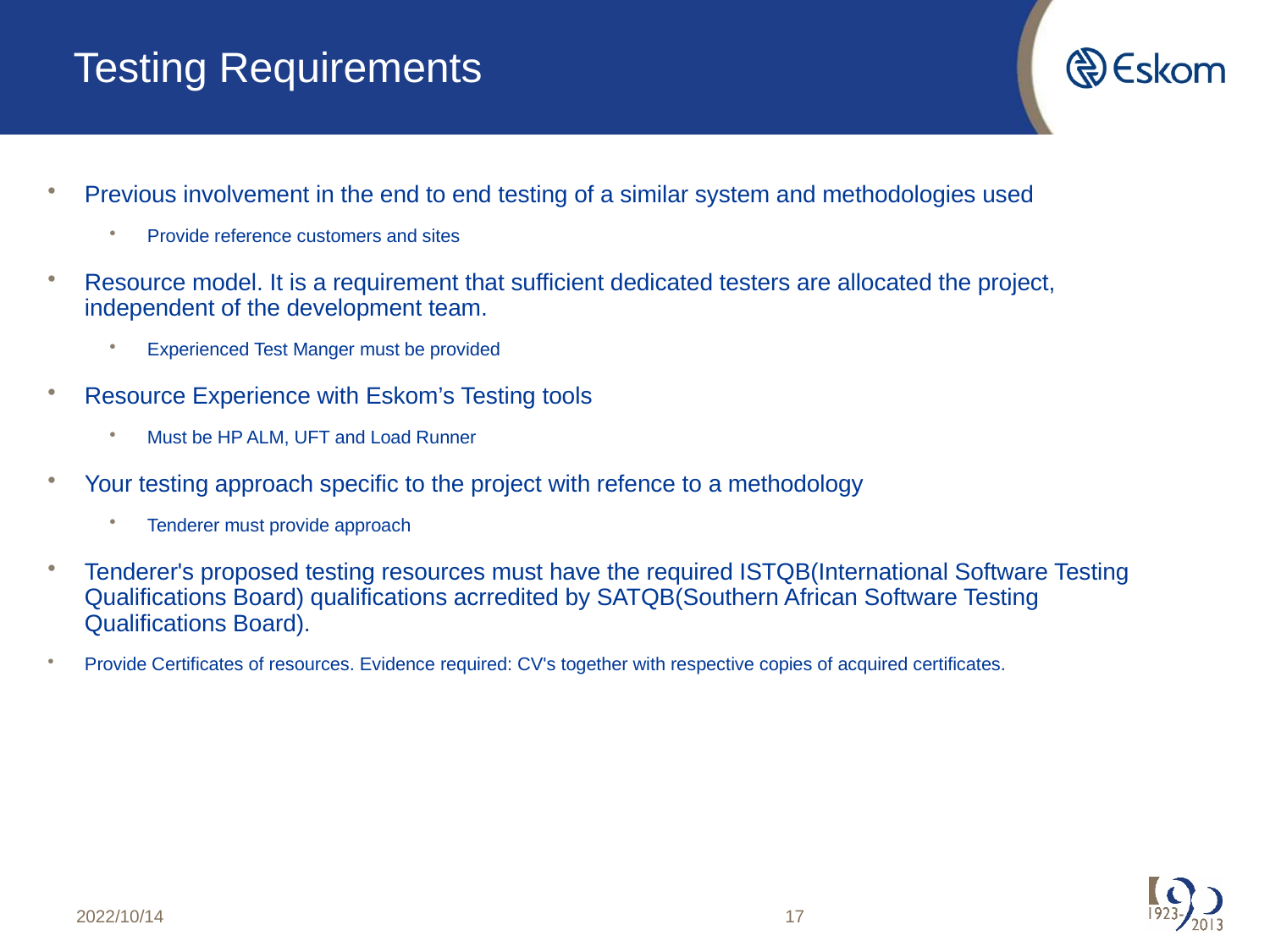

# Testing Requirements
Previous involvement in the end to end testing of a similar system and methodologies used
Provide reference customers and sites
Resource model. It is a requirement that sufficient dedicated testers are allocated the project, independent of the development team.
Experienced Test Manger must be provided
Resource Experience with Eskom’s Testing tools
Must be HP ALM, UFT and Load Runner
Your testing approach specific to the project with refence to a methodology
Tenderer must provide approach
Tenderer's proposed testing resources must have the required ISTQB(International Software Testing Qualifications Board) qualifications acrredited by SATQB(Southern African Software Testing Qualifications Board).
Provide Certificates of resources. Evidence required: CV's together with respective copies of acquired certificates.
2022/10/14
17